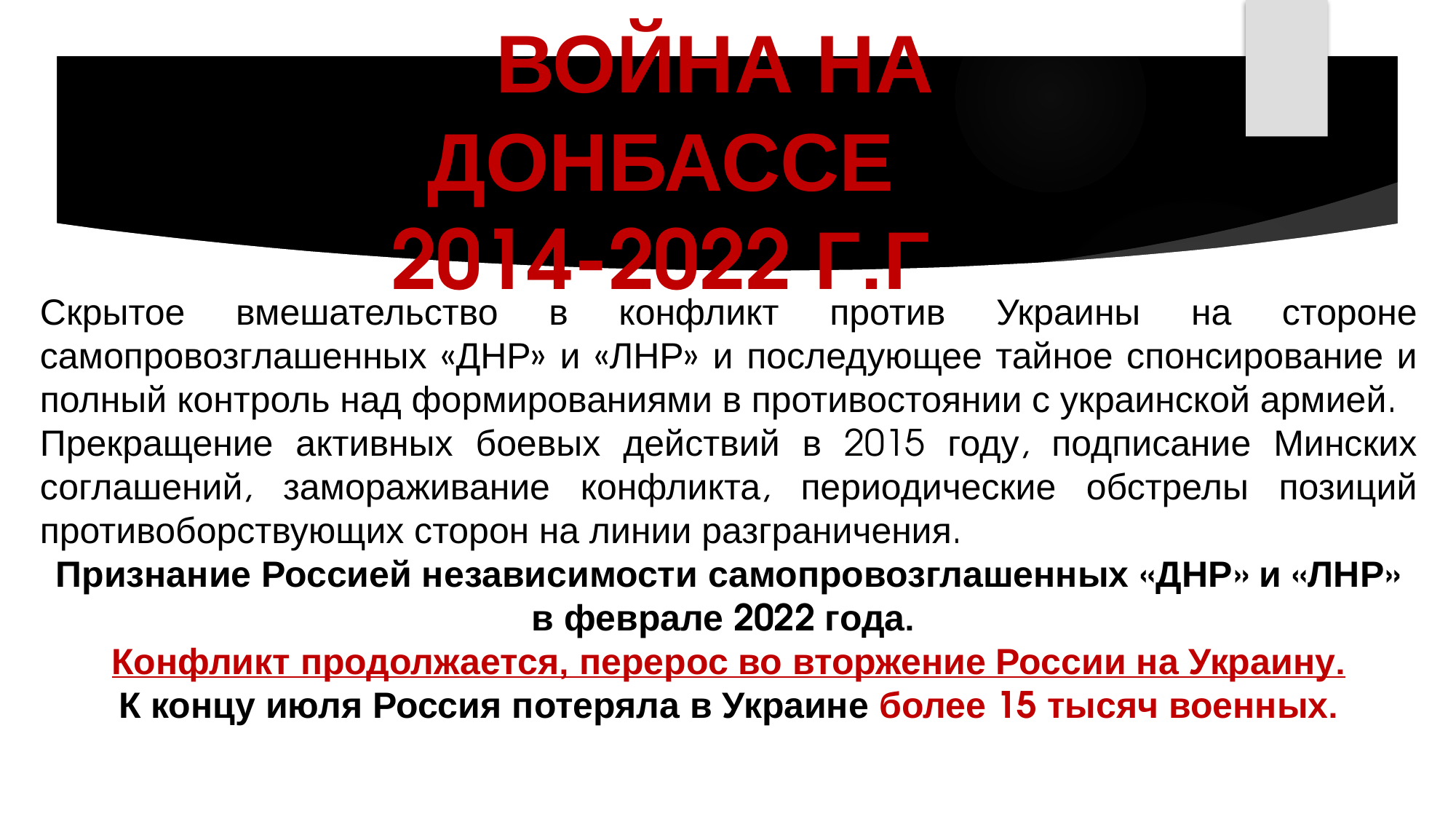

# ВОЙНА НА ДОНБАССЕ 2014-2022 Г.Г
Скрытое вмешательство в конфликт против Украины на стороне самопровозглашенных «ДНР» и «ЛНР» и последующее тайное спонсирование и полный контроль над формированиями в противостоянии с украинской армией.
Прекращение активных боевых действий в 2015 году, подписание Минских соглашений, замораживание конфликта, периодические обстрелы позиций противоборствующих сторон на линии разграничения.
Признание Россией независимости самопровозглашенных «ДНР» и «ЛНР» в феврале 2022 года.
Конфликт продолжается, перерос во вторжение России на Украину.
К концу июля Россия потеряла в Украине более 15 тысяч военных.